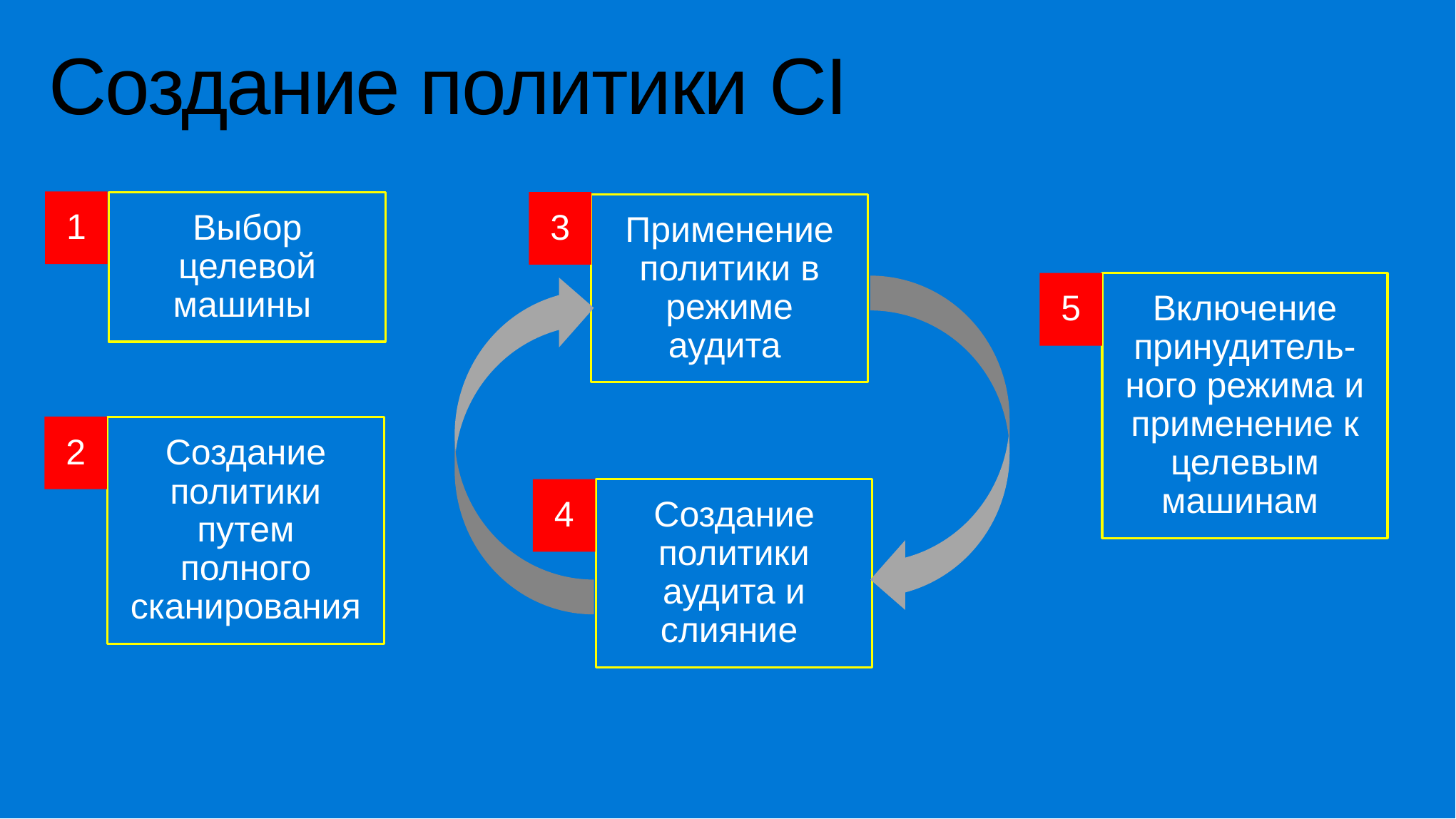

# Создание политики CI
1
Выбор целевой машины
3
Применение политики в режиме аудита
5
Включение принудитель-ного режима и применение к целевым машинам

2
Создание политики путем полного сканирования
4
Создание политики аудита и слияние